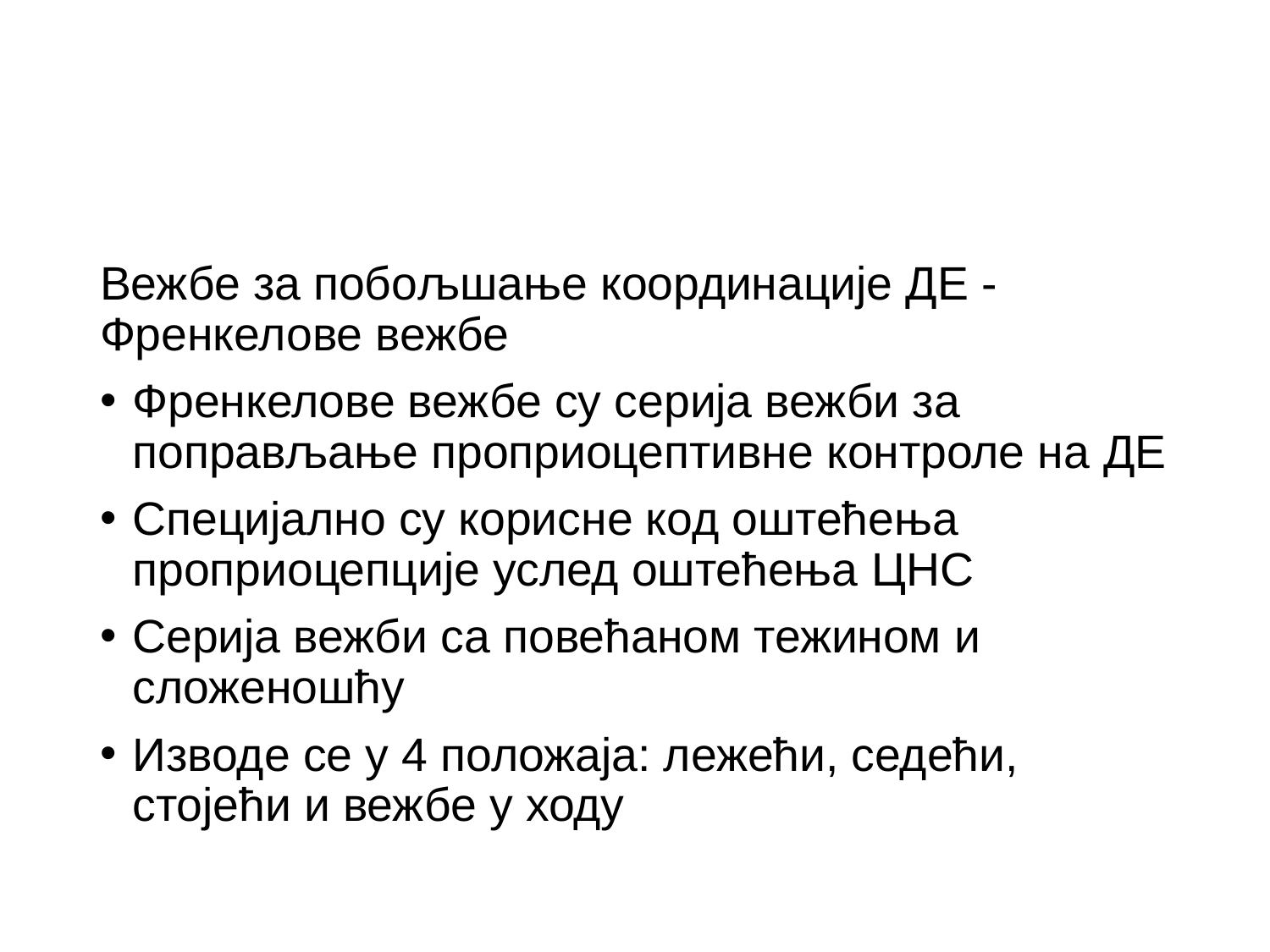

Вежбе за побољшање координације ДЕ -Френкелове вежбе
Френкелове вежбе су серија вежби за поправљање проприоцептивне контроле на ДЕ
Специјално су корисне код оштећења проприоцепције услед оштећења ЦНС
Серија вежби са повећаном тежином и сложеношћу
Изводе се у 4 положаја: лежећи, седећи, стојећи и вежбе у ходу